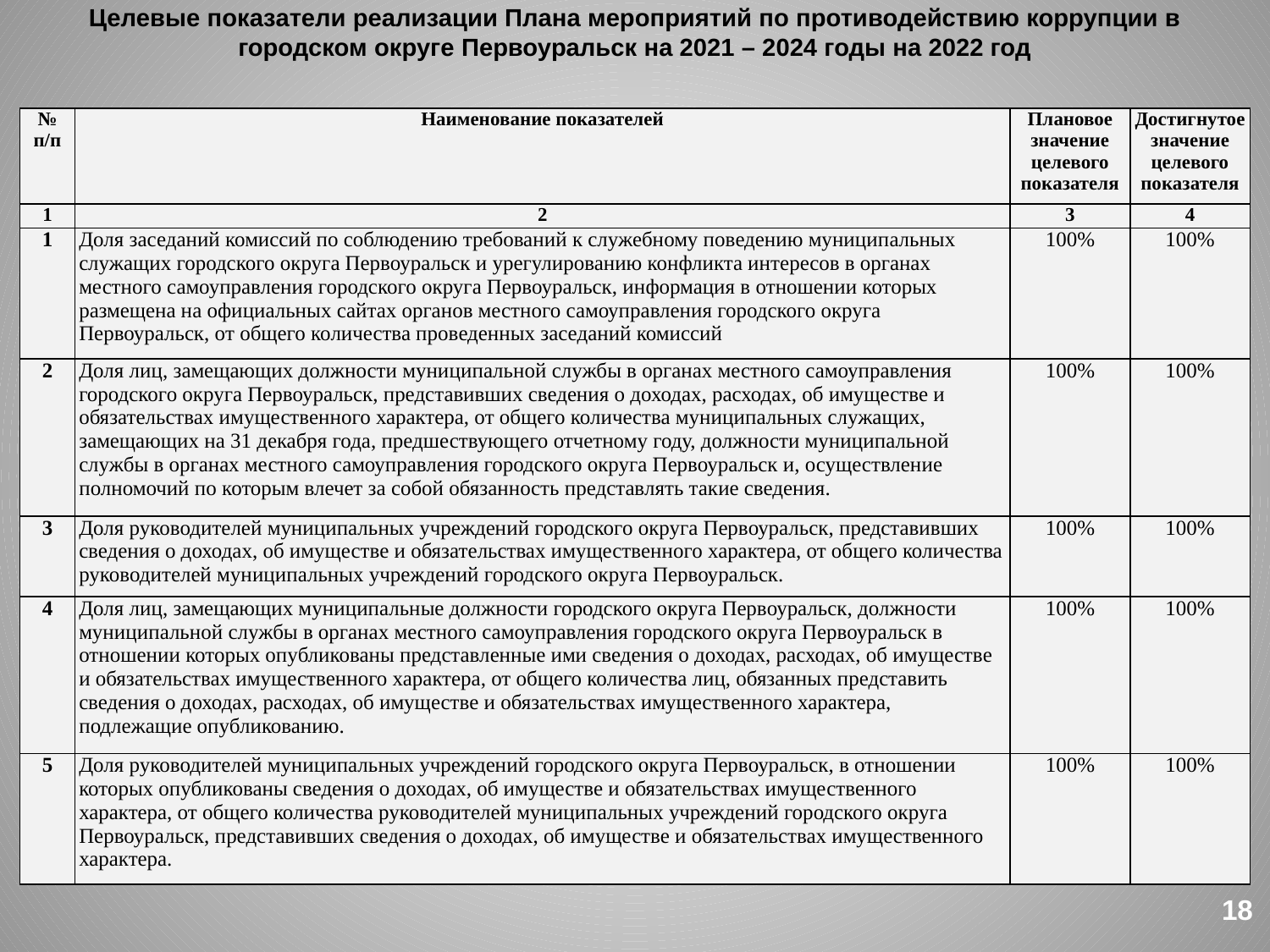

Целевые показатели реализации Плана мероприятий по противодействию коррупции в городском округе Первоуральск на 2021 – 2024 годы на 2022 год
| № п/п | Наименование показателей | Плановое значение целевого показателя | Достигнутое значение целевого показателя |
| --- | --- | --- | --- |
| 1 | 2 | 3 | 4 |
| 1 | Доля заседаний комиссий по соблюдению требований к служебному поведению муниципальных служащих городского округа Первоуральск и урегулированию конфликта интересов в органах местного самоуправления городского округа Первоуральск, информация в отношении которых размещена на официальных сайтах органов местного самоуправления городского округа Первоуральск, от общего количества проведенных заседаний комиссий | 100% | 100% |
| 2 | Доля лиц, замещающих должности муниципальной службы в органах местного самоуправления городского округа Первоуральск, представивших сведения о доходах, расходах, об имуществе и обязательствах имущественного характера, от общего количества муниципальных служащих, замещающих на 31 декабря года, предшествующего отчетному году, должности муниципальной службы в органах местного самоуправления городского округа Первоуральск и, осуществление полномочий по которым влечет за собой обязанность представлять такие сведения. | 100% | 100% |
| 3 | Доля руководителей муниципальных учреждений городского округа Первоуральск, представивших сведения о доходах, об имуществе и обязательствах имущественного характера, от общего количества руководителей муниципальных учреждений городского округа Первоуральск. | 100% | 100% |
| 4 | Доля лиц, замещающих муниципальные должности городского округа Первоуральск, должности муниципальной службы в органах местного самоуправления городского округа Первоуральск в отношении которых опубликованы представленные ими сведения о доходах, расходах, об имуществе и обязательствах имущественного характера, от общего количества лиц, обязанных представить сведения о доходах, расходах, об имуществе и обязательствах имущественного характера, подлежащие опубликованию. | 100% | 100% |
| 5 | Доля руководителей муниципальных учреждений городского округа Первоуральск, в отношении которых опубликованы сведения о доходах, об имуществе и обязательствах имущественного характера, от общего количества руководителей муниципальных учреждений городского округа Первоуральск, представивших сведения о доходах, об имуществе и обязательствах имущественного характера. | 100% | 100% |
18